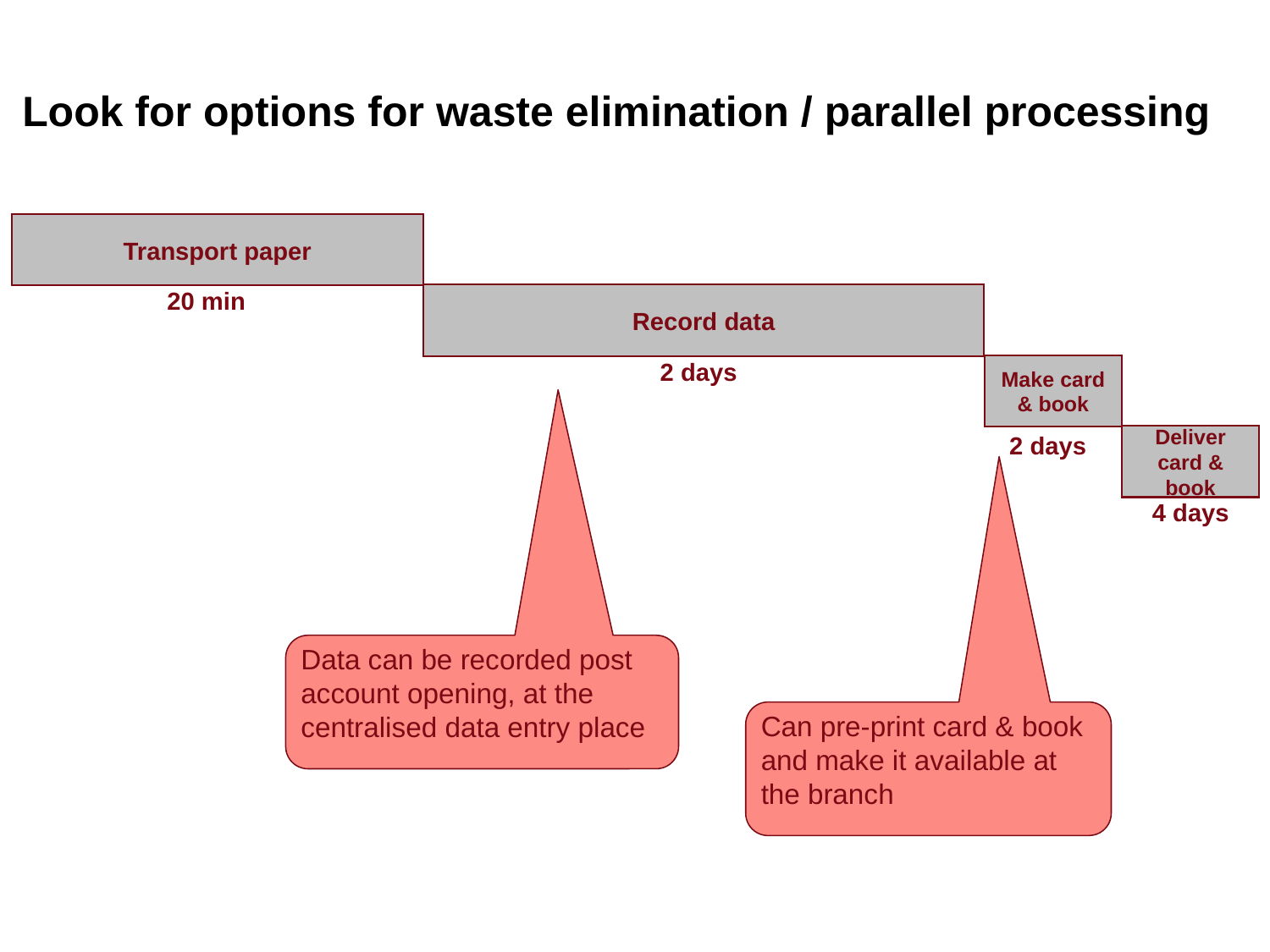

# Look for options for waste elimination / parallel processing
Transport paper
Record data
20 min
Make card & book
2 days
Deliver card & book
2 days
4 days
Data can be recorded post account opening, at the centralised data entry place
Can pre-print card & book and make it available at the branch